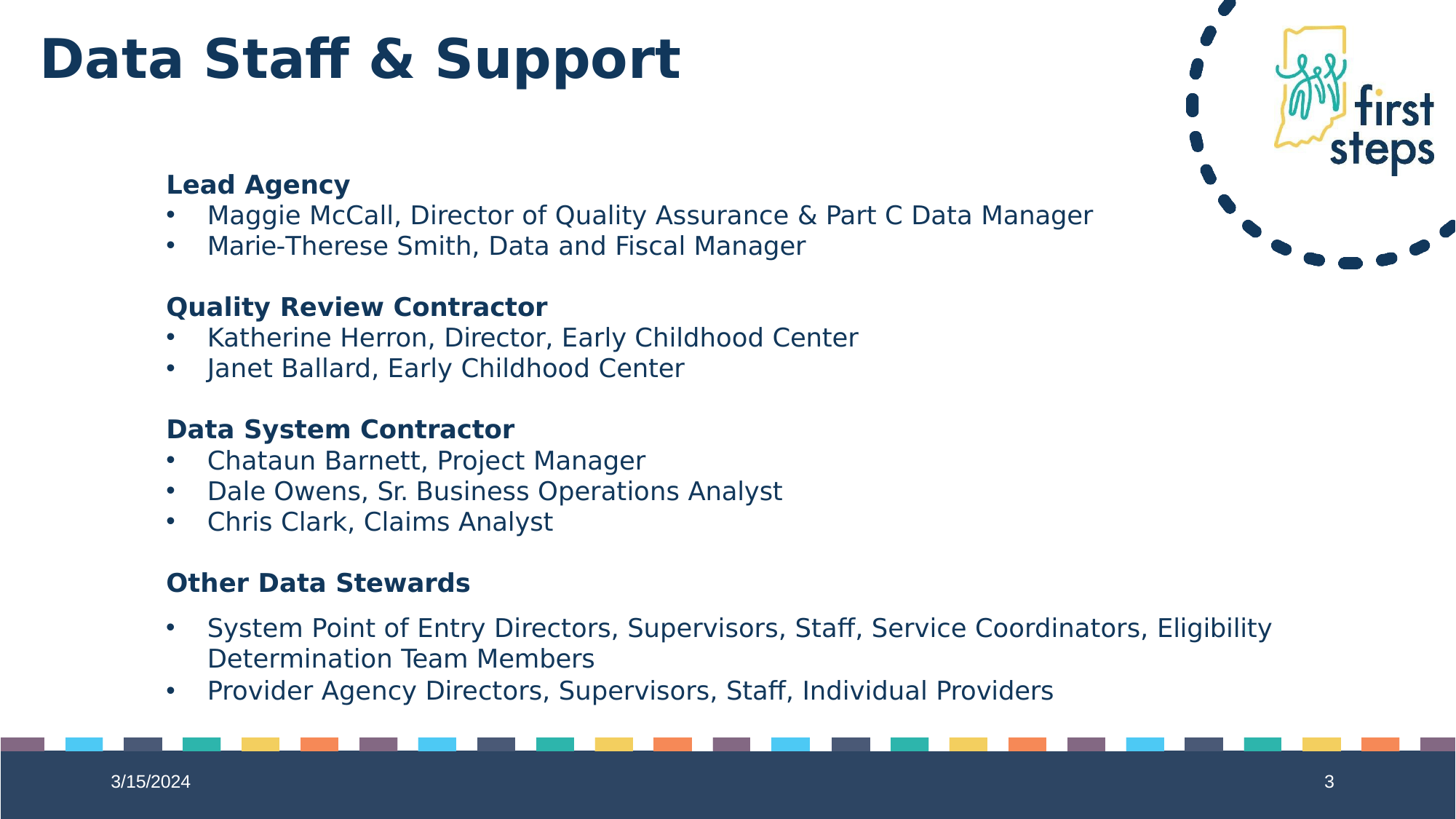

# Data Staff & Support
Lead Agency
Maggie McCall, Director of Quality Assurance & Part C Data Manager
Marie-Therese Smith, Data and Fiscal Manager
Quality Review Contractor
Katherine Herron, Director, Early Childhood Center
Janet Ballard, Early Childhood Center
Data System Contractor
Chataun Barnett, Project Manager
Dale Owens, Sr. Business Operations Analyst
Chris Clark, Claims Analyst
Other Data Stewards
System Point of Entry Directors, Supervisors, Staff, Service Coordinators, Eligibility Determination Team Members
Provider Agency Directors, Supervisors, Staff, Individual Providers
3/15/2024
3